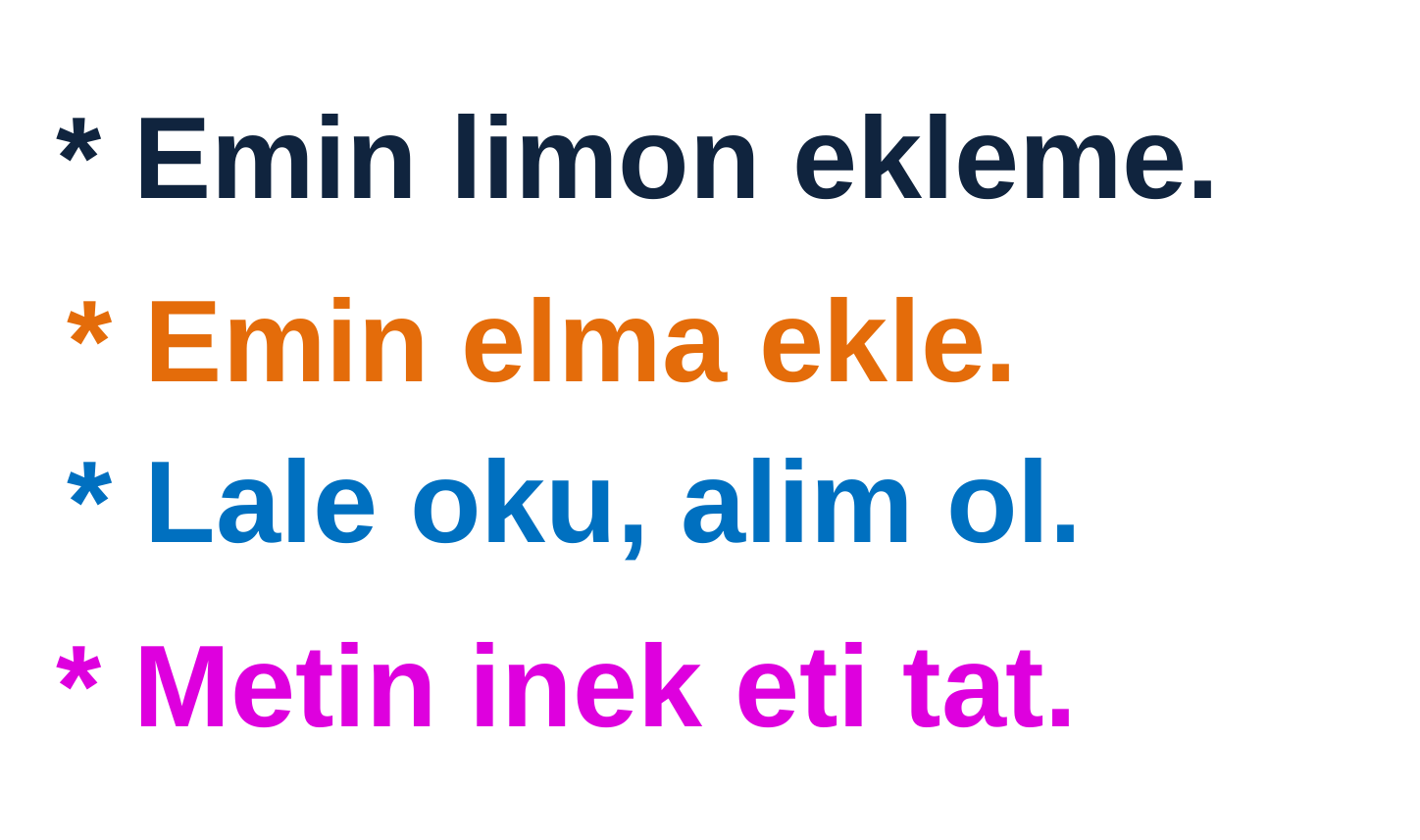

* Emin limon ekleme.
* Emin elma ekle.

* Lale oku, alim ol.
* Metin inek eti tat.